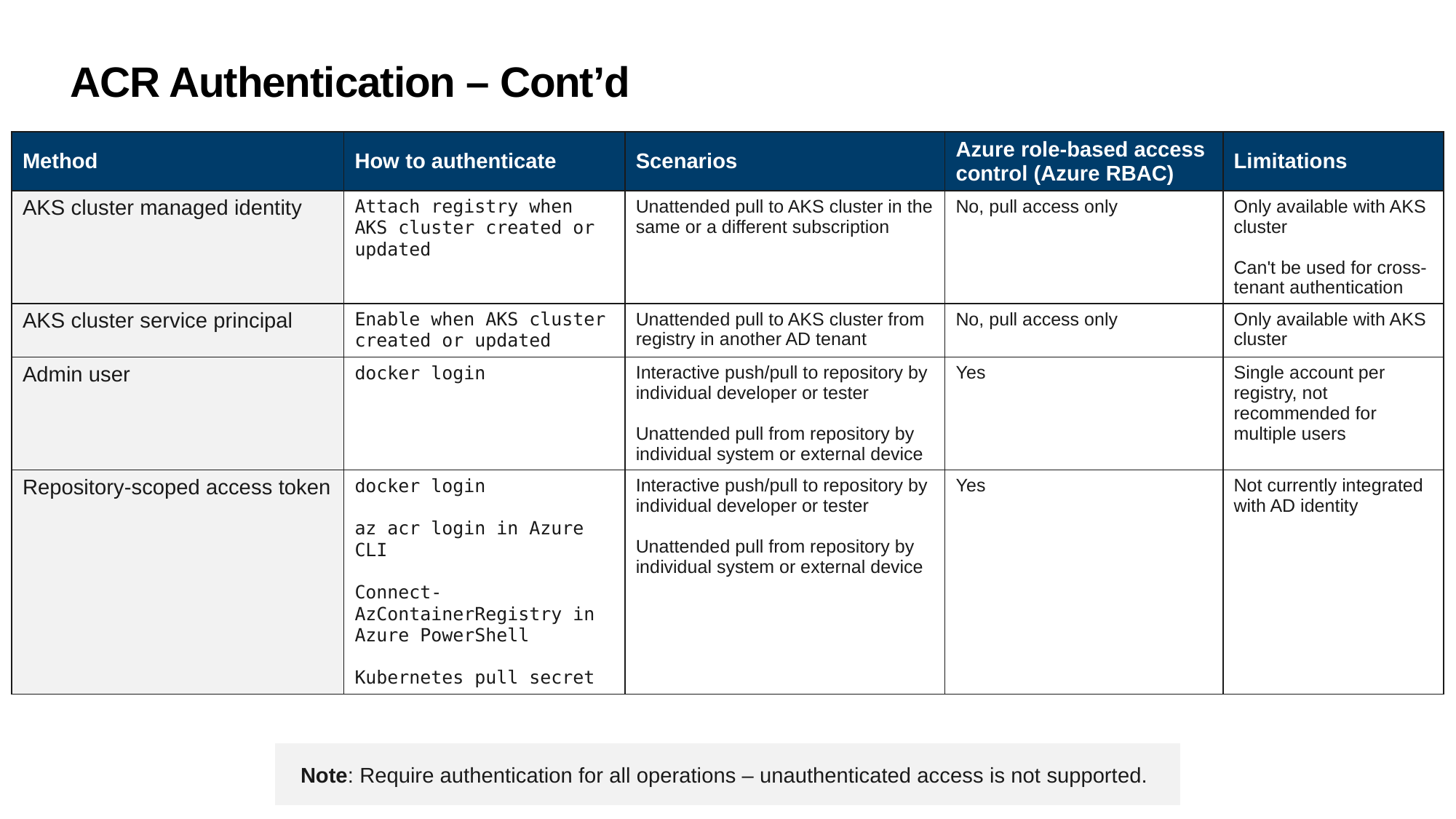

# ACR Authentication – Cont’d
| Method | How to authenticate | Scenarios | Azure role-based access control (Azure RBAC) | Limitations |
| --- | --- | --- | --- | --- |
| AKS cluster managed identity | Attach registry when AKS cluster created or updated | Unattended pull to AKS cluster in the same or a different subscription | No, pull access only | Only available with AKS cluster Can't be used for cross-tenant authentication |
| AKS cluster service principal | Enable when AKS cluster created or updated | Unattended pull to AKS cluster from registry in another AD tenant | No, pull access only | Only available with AKS cluster |
| Admin user | docker login | Interactive push/pull to repository by individual developer or tester Unattended pull from repository by individual system or external device | Yes | Single account per registry, not recommended for multiple users |
| Repository-scoped access token | docker login az acr login in Azure CLI Connect-AzContainerRegistry in Azure PowerShell Kubernetes pull secret | Interactive push/pull to repository by individual developer or tester Unattended pull from repository by individual system or external device | Yes | Not currently integrated with AD identity |
Note: Require authentication for all operations – unauthenticated access is not supported.